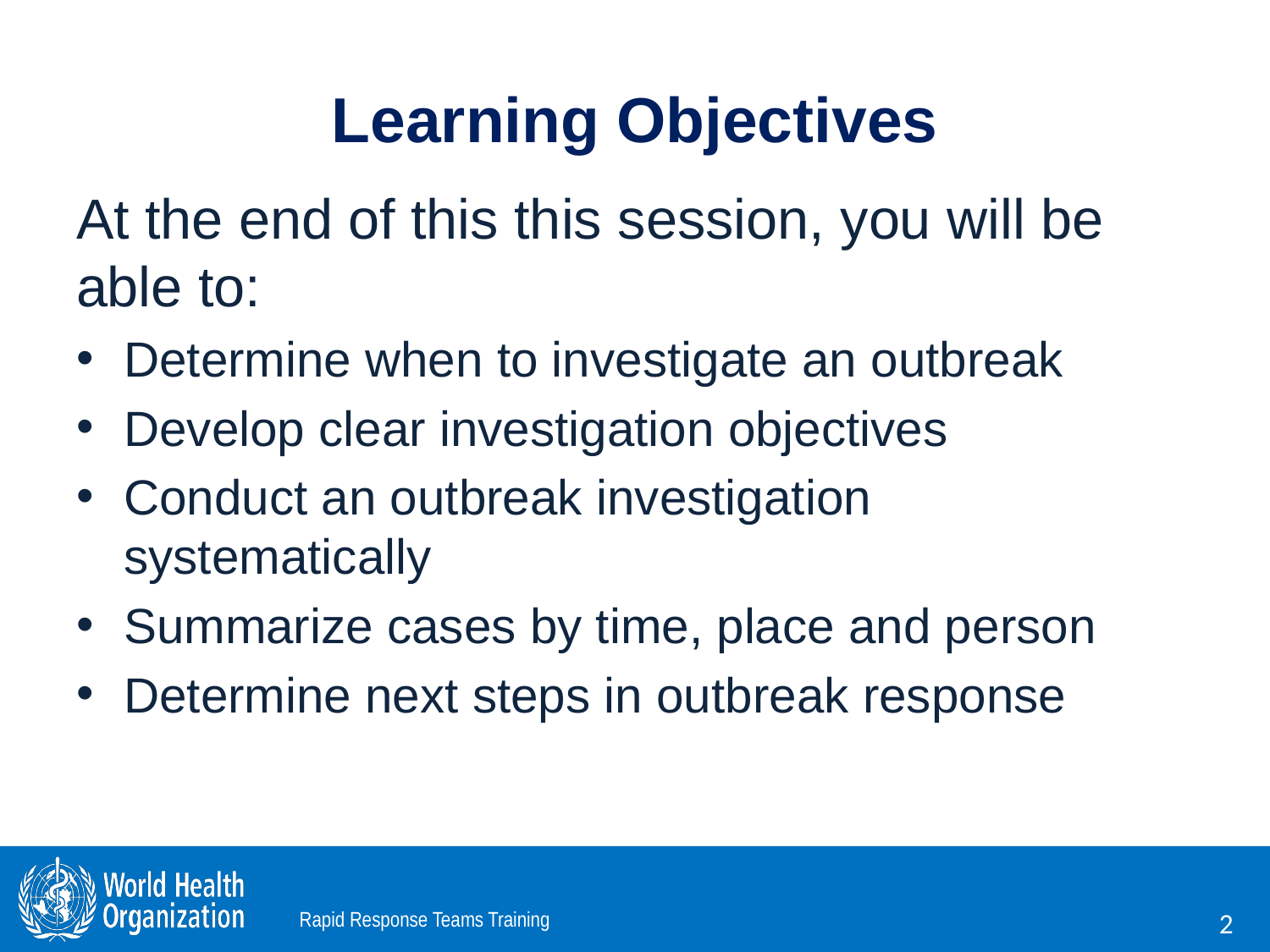

# Learning Objectives
At the end of this this session, you will be able to:
Determine when to investigate an outbreak
Develop clear investigation objectives
Conduct an outbreak investigation systematically
Summarize cases by time, place and person
Determine next steps in outbreak response